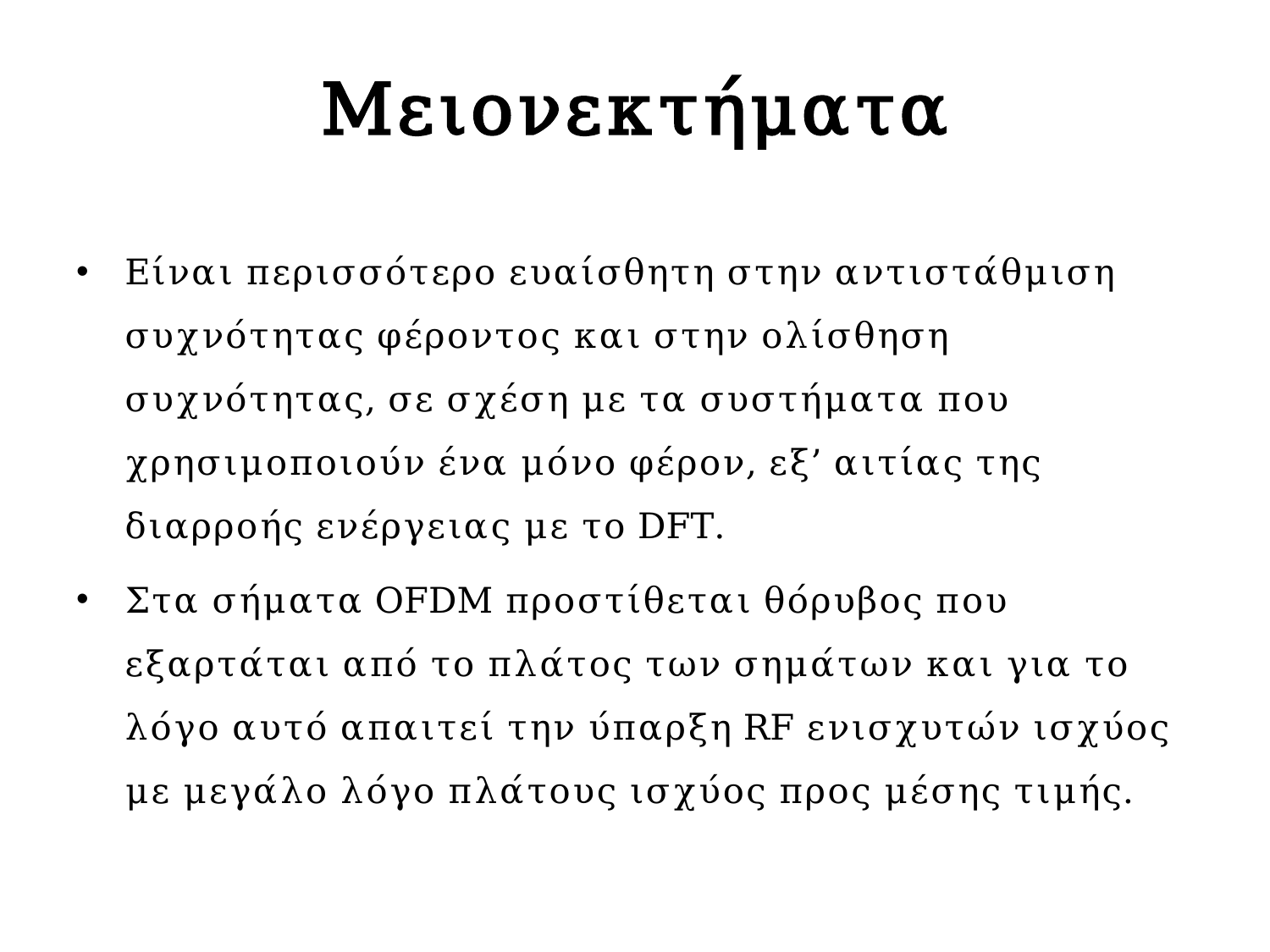

# Μειονεκτήματα
Είναι περισσότερο ευαίσθητη στην αντιστάθμιση συχνότητας φέροντος και στην ολίσθηση συχνότητας, σε σχέση με τα συστήματα που χρησιμοποιούν ένα μόνο φέρον, εξ’ αιτίας της διαρροής ενέργειας με το DFT.
Στα σήματα OFDM προστίθεται θόρυβος που εξαρτάται από το πλάτος των σημάτων και για το λόγο αυτό απαιτεί την ύπαρξη RF ενισχυτών ισχύος με μεγάλο λόγο πλάτους ισχύος προς μέσης τιμής.